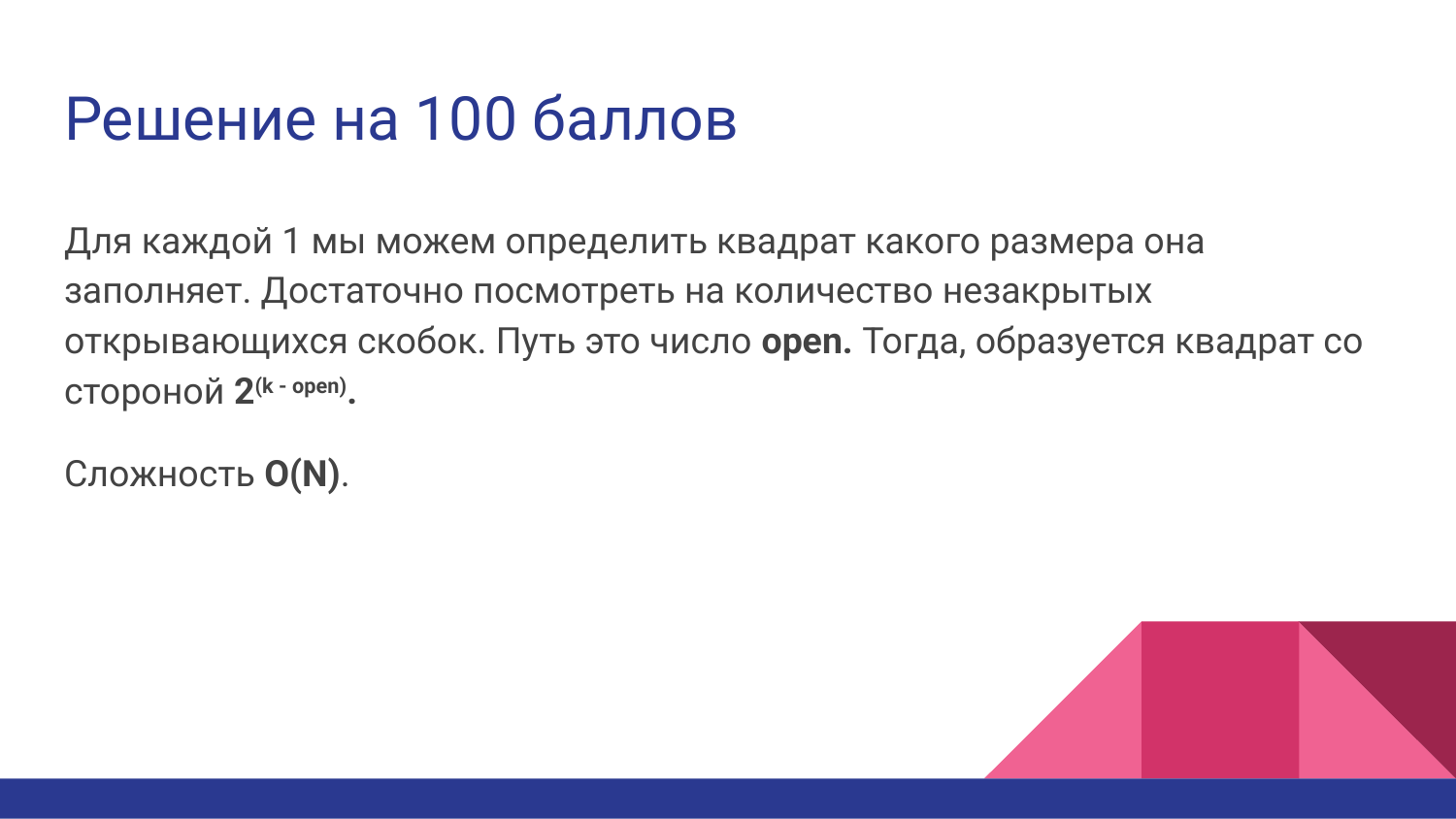

# Решение на 100 баллов
Для каждой 1 мы можем определить квадрат какого размера она заполняет. Достаточно посмотреть на количество незакрытых открывающихся скобок. Путь это число open. Тогда, образуется квадрат со стороной 2(k - open).
Сложность O(N).